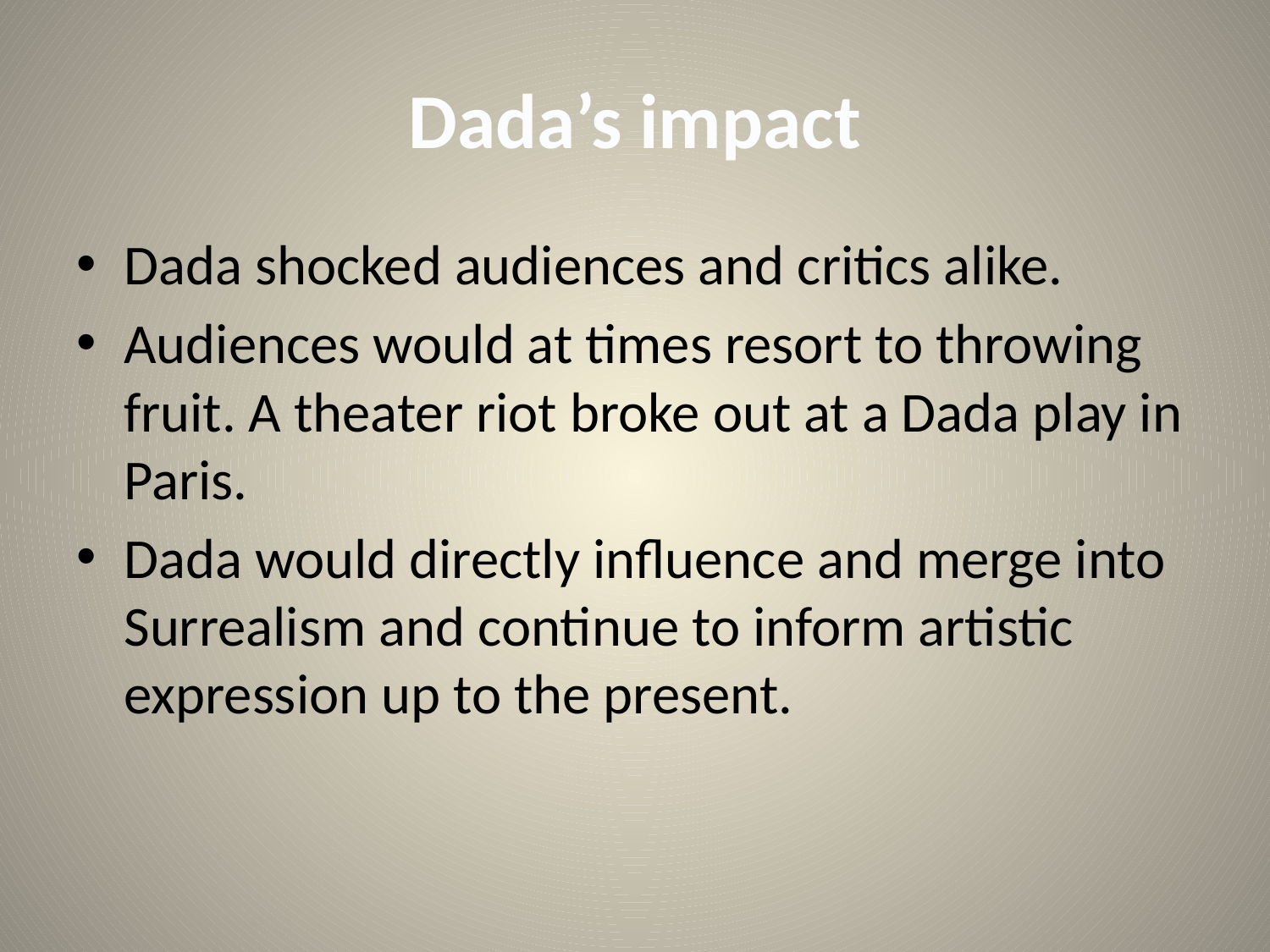

# Dada’s impact
Dada shocked audiences and critics alike.
Audiences would at times resort to throwing fruit. A theater riot broke out at a Dada play in Paris.
Dada would directly influence and merge into Surrealism and continue to inform artistic expression up to the present.